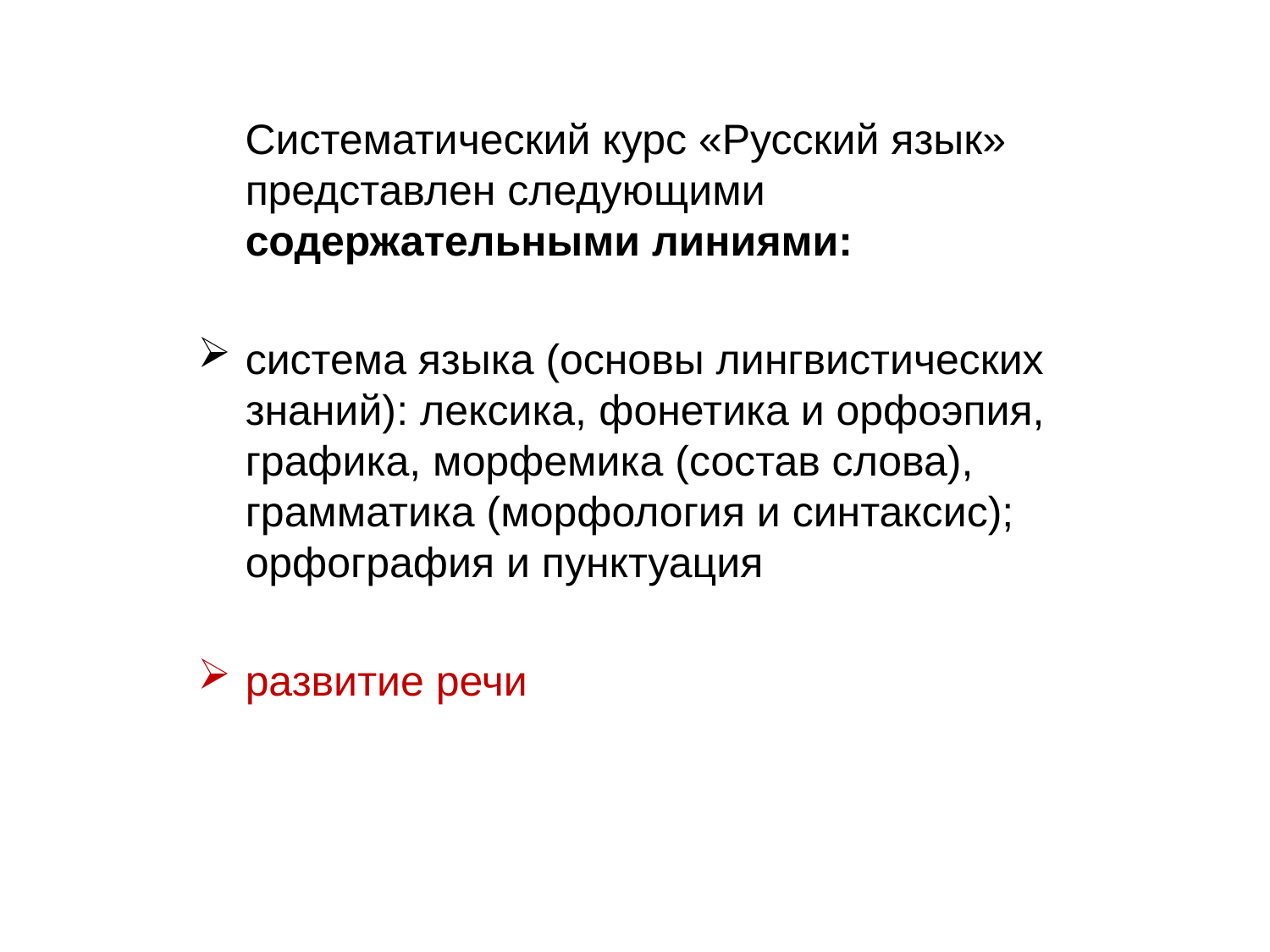

Систематический курс «Русский язык» представлен следующими содержательными линиями:

система языка (основы лингвистических знаний): лексика, фонетика и орфоэпия, графика, морфемика (состав слова), грамматика (морфология и синтаксис); орфография и пунктуация

развитие речи